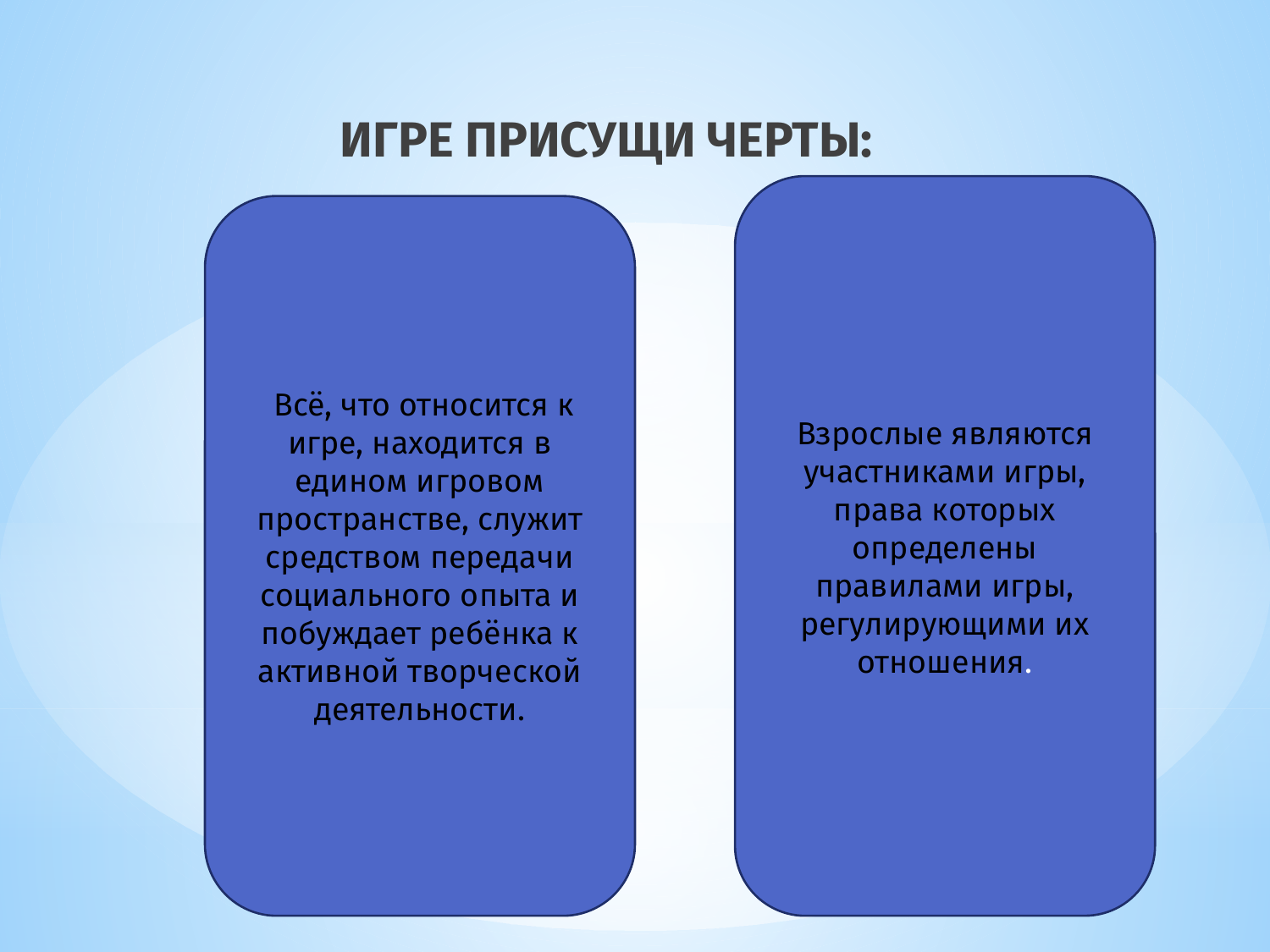

ИГРЕ ПРИСУЩИ ЧЕРТЫ:
Взрослые являются участниками игры, права которых определены правилами игры, регулирующими их отношения.
 Всё, что относится к игре, находится в едином игровом пространстве, служит средством передачи социального опыта и побуждает ребёнка к активной творческой деятельности.